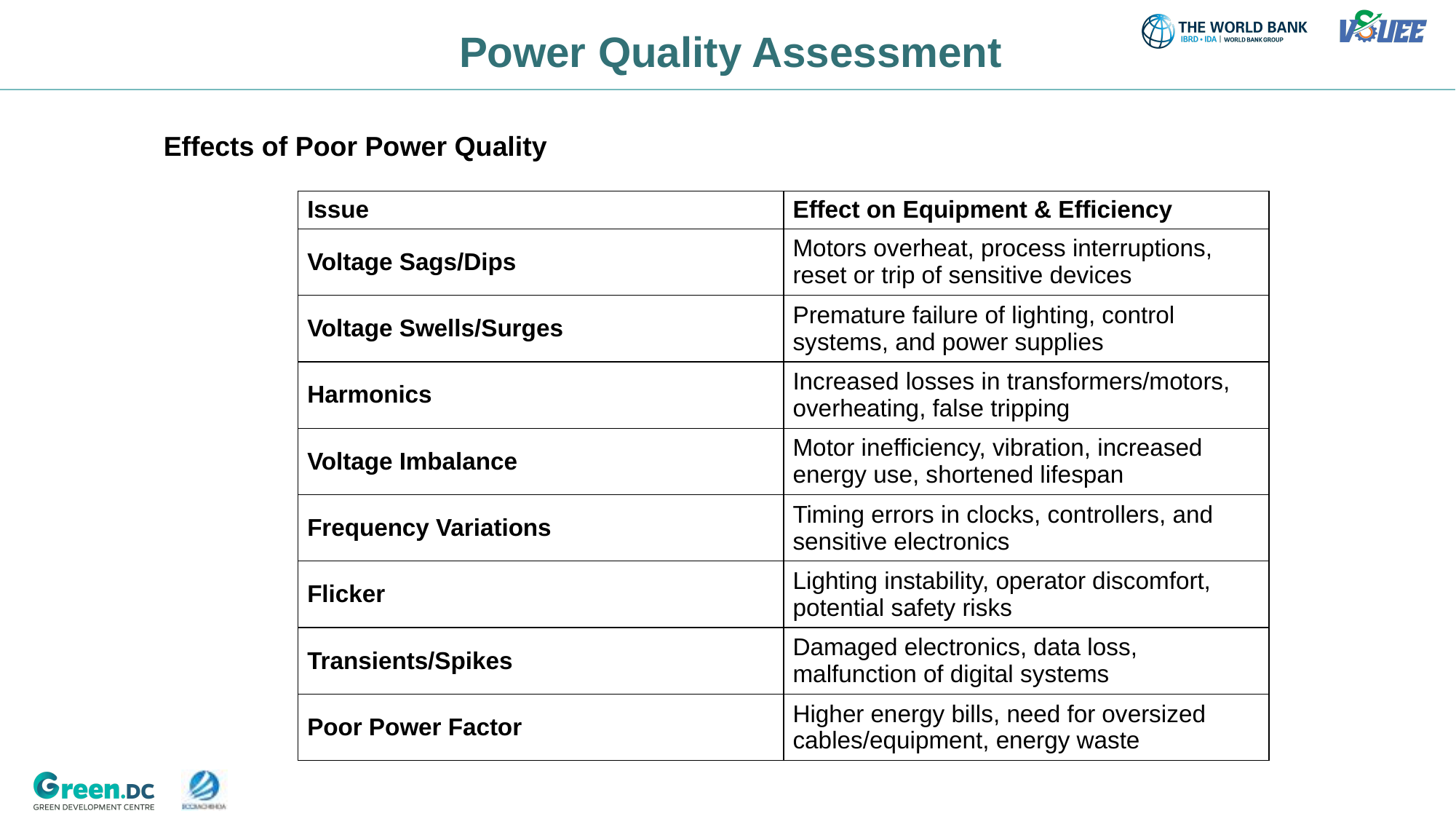

Power Quality Assessment
Effects of Poor Power Quality

| Issue | Effect on Equipment & Efficiency |
| --- | --- |
| Voltage Sags/Dips | Motors overheat, process interruptions, reset or trip of sensitive devices |
| Voltage Swells/Surges | Premature failure of lighting, control systems, and power supplies |
| Harmonics | Increased losses in transformers/motors, overheating, false tripping |
| Voltage Imbalance | Motor inefficiency, vibration, increased energy use, shortened lifespan |
| Frequency Variations | Timing errors in clocks, controllers, and sensitive electronics |
| Flicker | Lighting instability, operator discomfort, potential safety risks |
| Transients/Spikes | Damaged electronics, data loss, malfunction of digital systems |
| Poor Power Factor | Higher energy bills, need for oversized cables/equipment, energy waste |